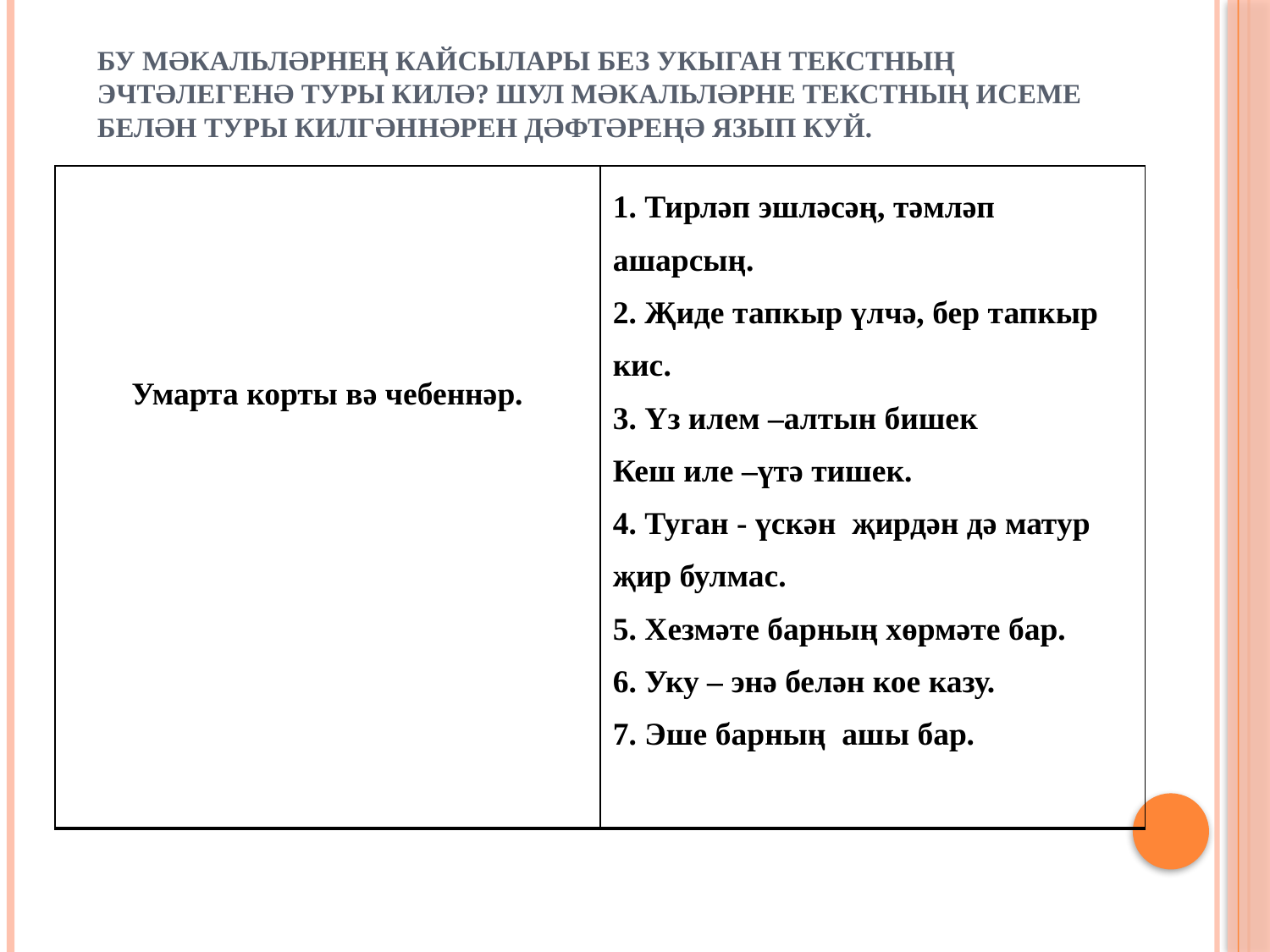

# Бу мәкальләрнең кайсылары без укыган текстның эчтәлегенә туры килә? Шул мәкальләрне текстның исеме белән туры килгәннәрен дәфтәреңә язып куй.
| Умарта корты вә чебеннәр. | 1. Тирләп эшләсәң, тәмләп ашарсың. 2. Җиде тапкыр үлчә, бер тапкыр кис. 3. Үз илем –алтын бишек Кеш иле –үтә тишек. 4. Туган - үскән җирдән дә матур җир булмас. 5. Хезмәте барның хөрмәте бар. 6. Уку – энә белән кое казу. 7. Эше барның ашы бар. |
| --- | --- |